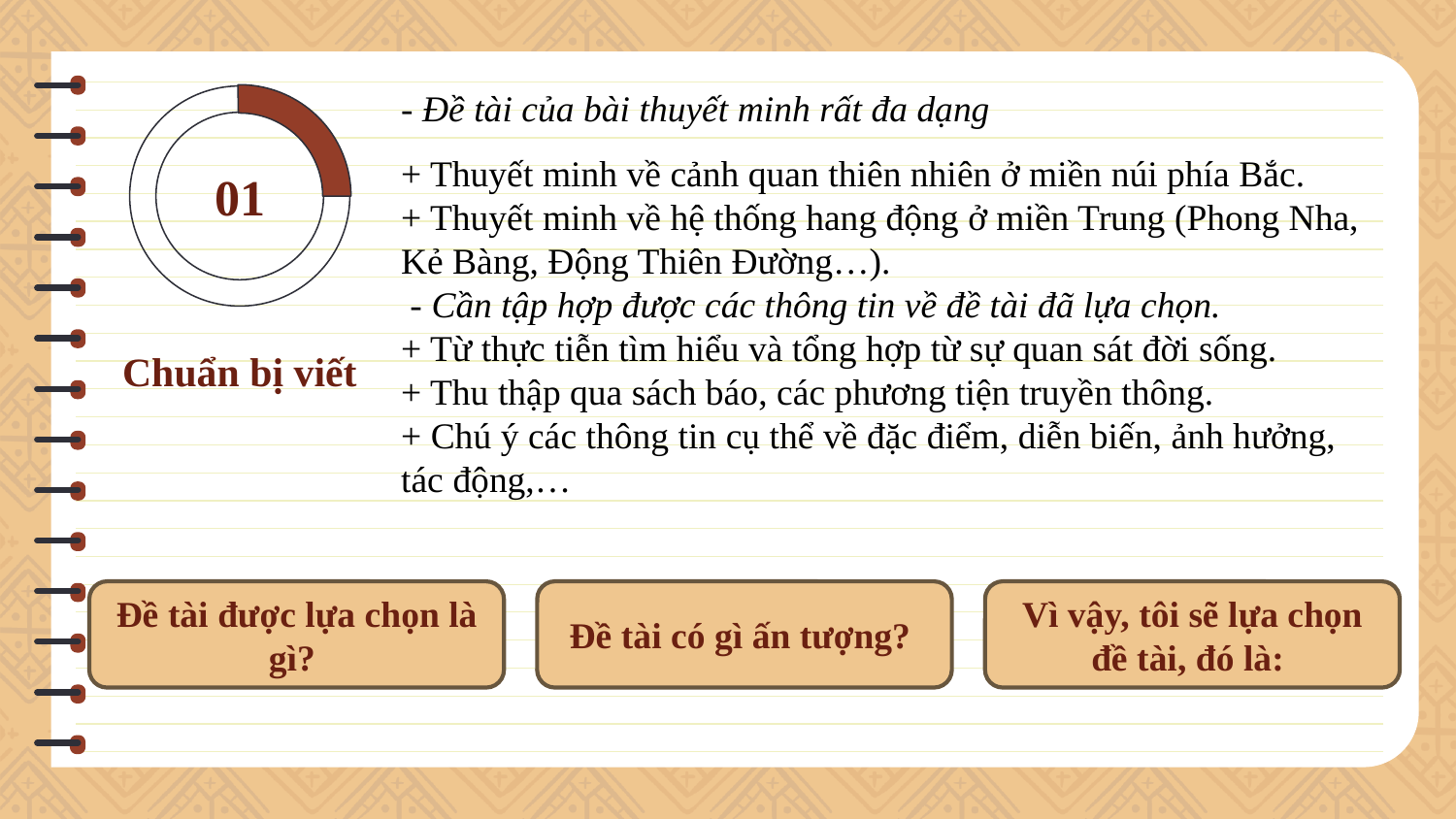

- Đề tài của bài thuyết minh rất đa dạng
+ Thuyết minh về cảnh quan thiên nhiên ở miền núi phía Bắc.
+ Thuyết minh về hệ thống hang động ở miền Trung (Phong Nha, Kẻ Bàng, Động Thiên Đường…).
 - Cần tập hợp được các thông tin về đề tài đã lựa chọn.
+ Từ thực tiễn tìm hiểu và tổng hợp từ sự quan sát đời sống.
+ Thu thập qua sách báo, các phương tiện truyền thông.
+ Chú ý các thông tin cụ thể về đặc điểm, diễn biến, ảnh hưởng, tác động,…

# 01
Chuẩn bị viết
Vì vậy, tôi sẽ lựa chọn đề tài, đó là:
Đề tài được lựa chọn là gì?
Đề tài có gì ấn tượng?